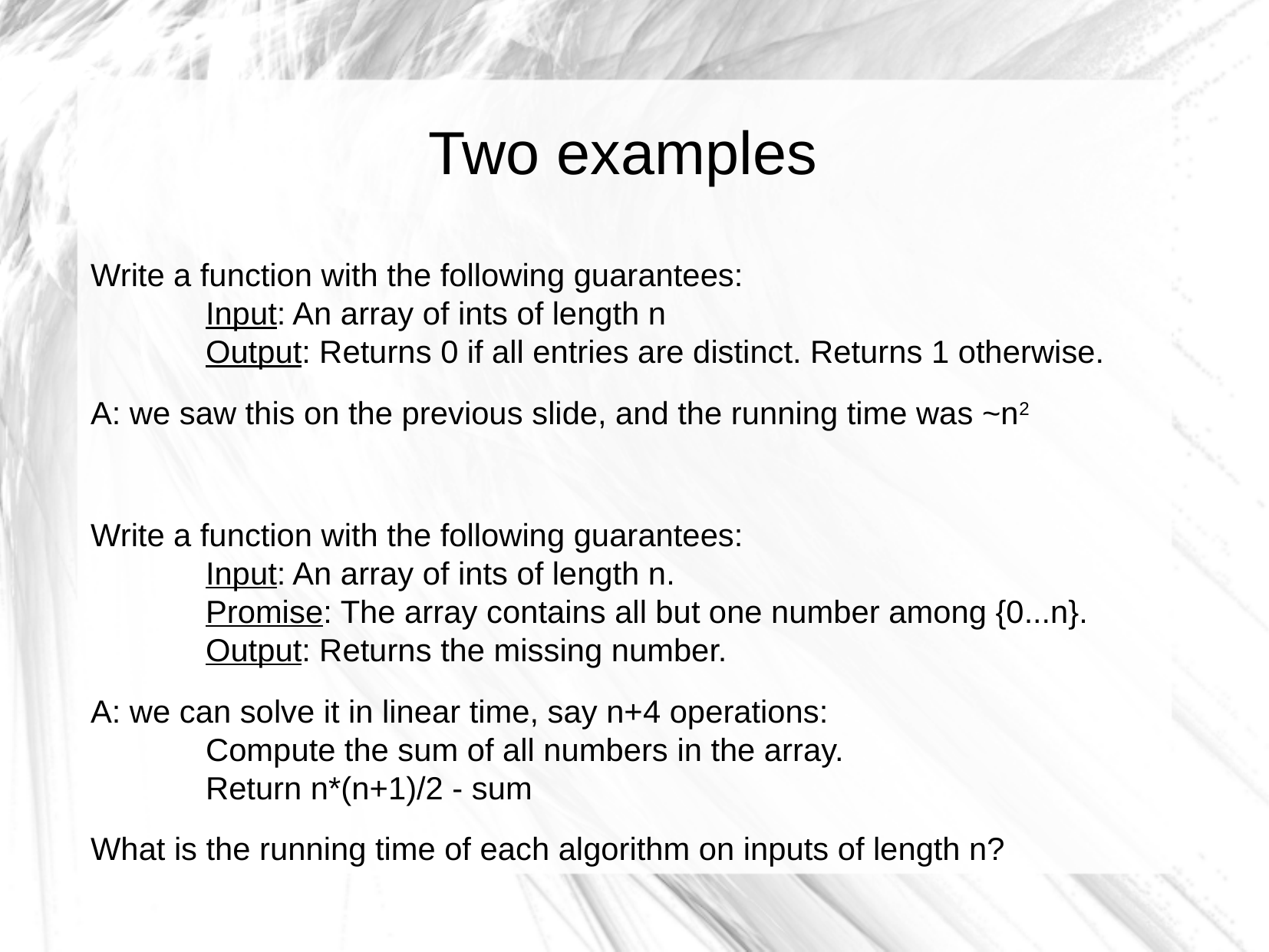

Two examples
Write a function with the following guarantees:
	Input: An array of ints of length n
	Output: Returns 0 if all entries are distinct. Returns 1 otherwise.
A: we saw this on the previous slide, and the running time was ~n2

Write a function with the following guarantees:
	Input: An array of ints of length n.
	Promise: The array contains all but one number among {0...n}.
	Output: Returns the missing number.
A: we can solve it in linear time, say n+4 operations:
	Compute the sum of all numbers in the array.
	Return n*(n+1)/2 - sum
What is the running time of each algorithm on inputs of length n?